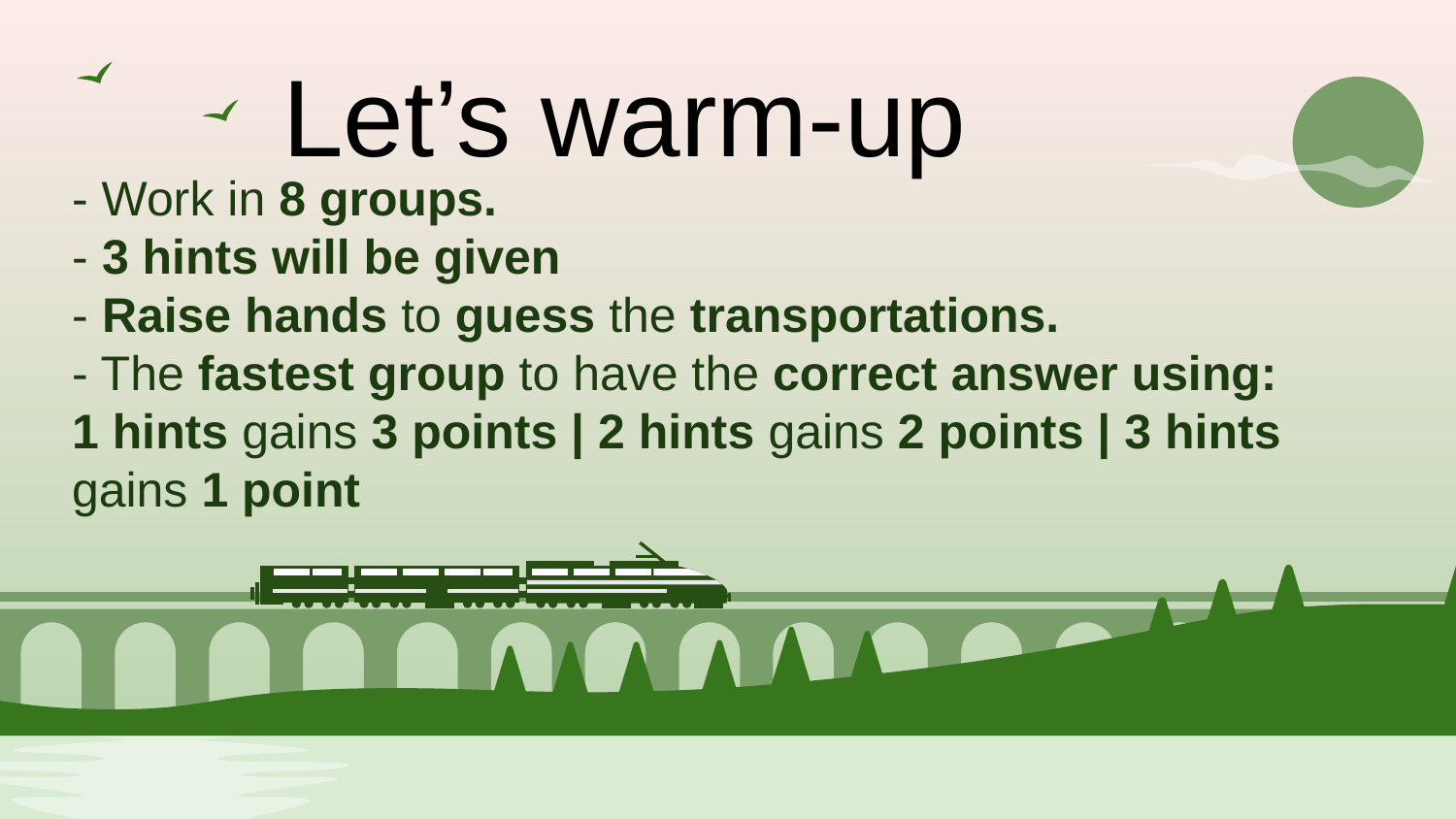

Let’s warm-up

# - Work in 8 groups. - 3 hints will be given - Raise hands to guess the transportations. - The fastest group to have the correct answer using: 1 hints gains 3 points | 2 hints gains 2 points | 3 hints gains 1 point